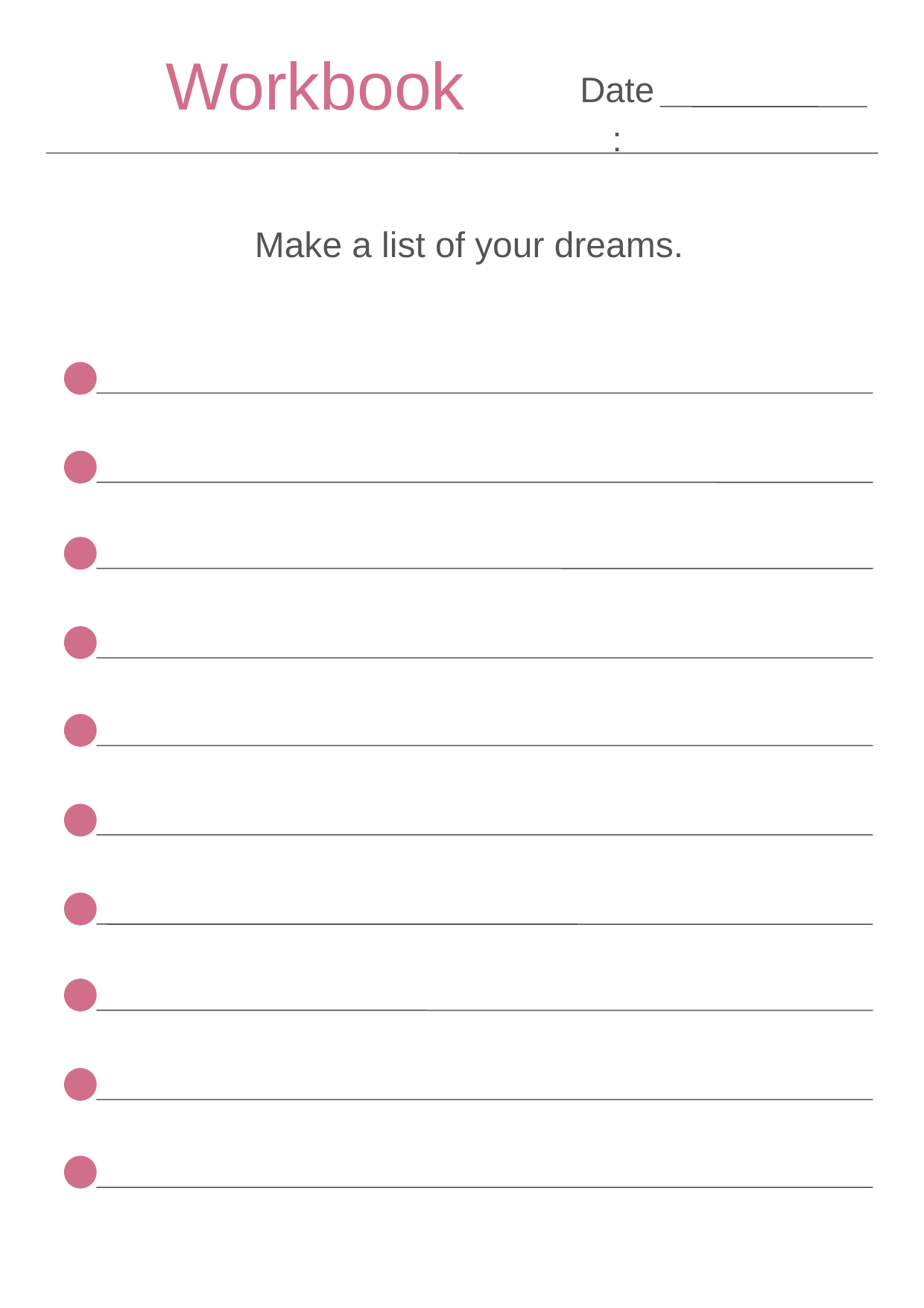

Workbook
Date:

Make a list of your dreams.